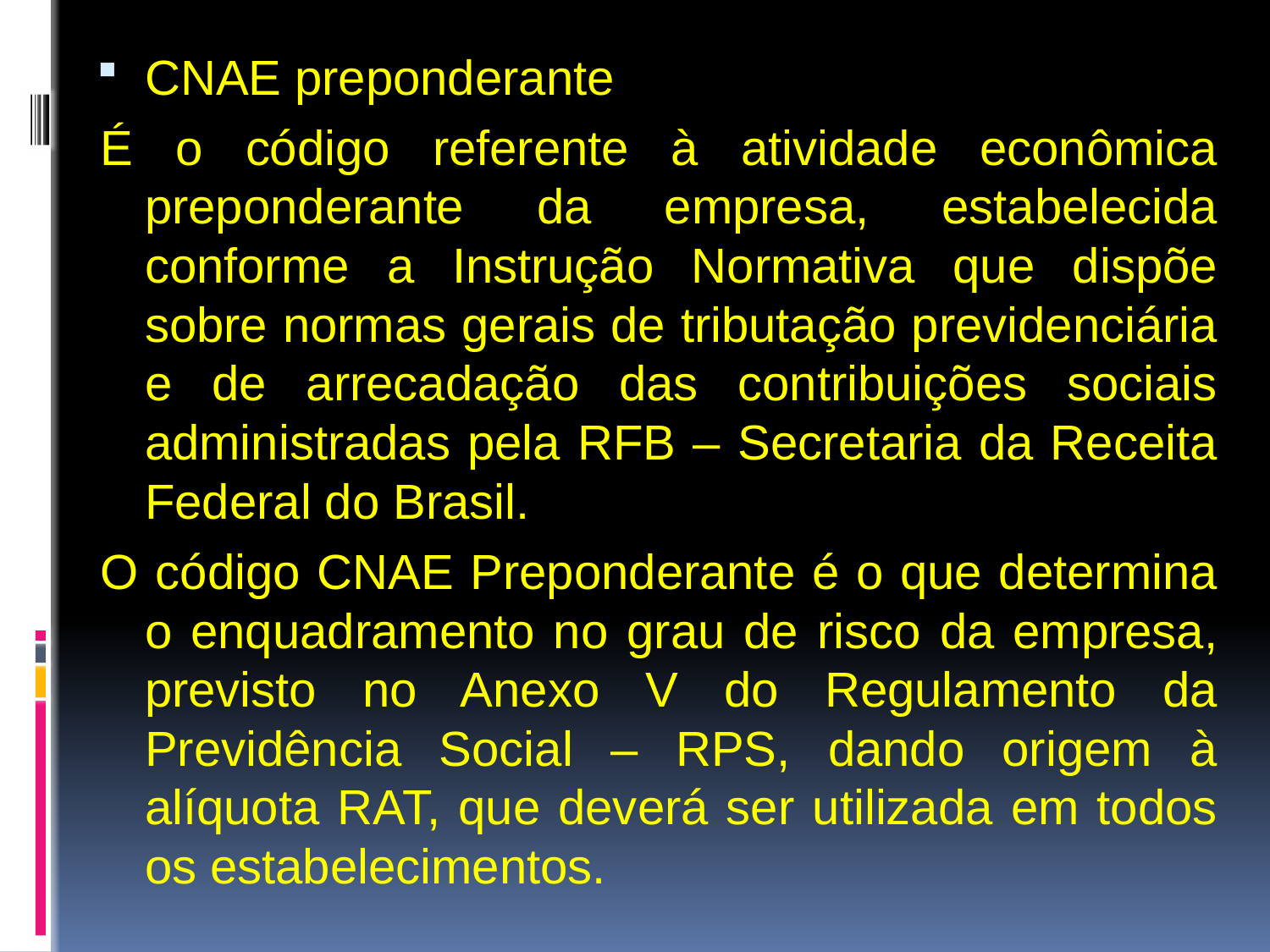

CNAE preponderante
É o código referente à atividade econômica preponderante da empresa, estabelecida conforme a Instrução Normativa que dispõe sobre normas gerais de tributação previdenciária e de arrecadação das contribuições sociais administradas pela RFB – Secretaria da Receita Federal do Brasil.
O código CNAE Preponderante é o que determina o enquadramento no grau de risco da empresa, previsto no Anexo V do Regulamento da Previdência Social – RPS, dando origem à alíquota RAT, que deverá ser utilizada em todos os estabelecimentos.